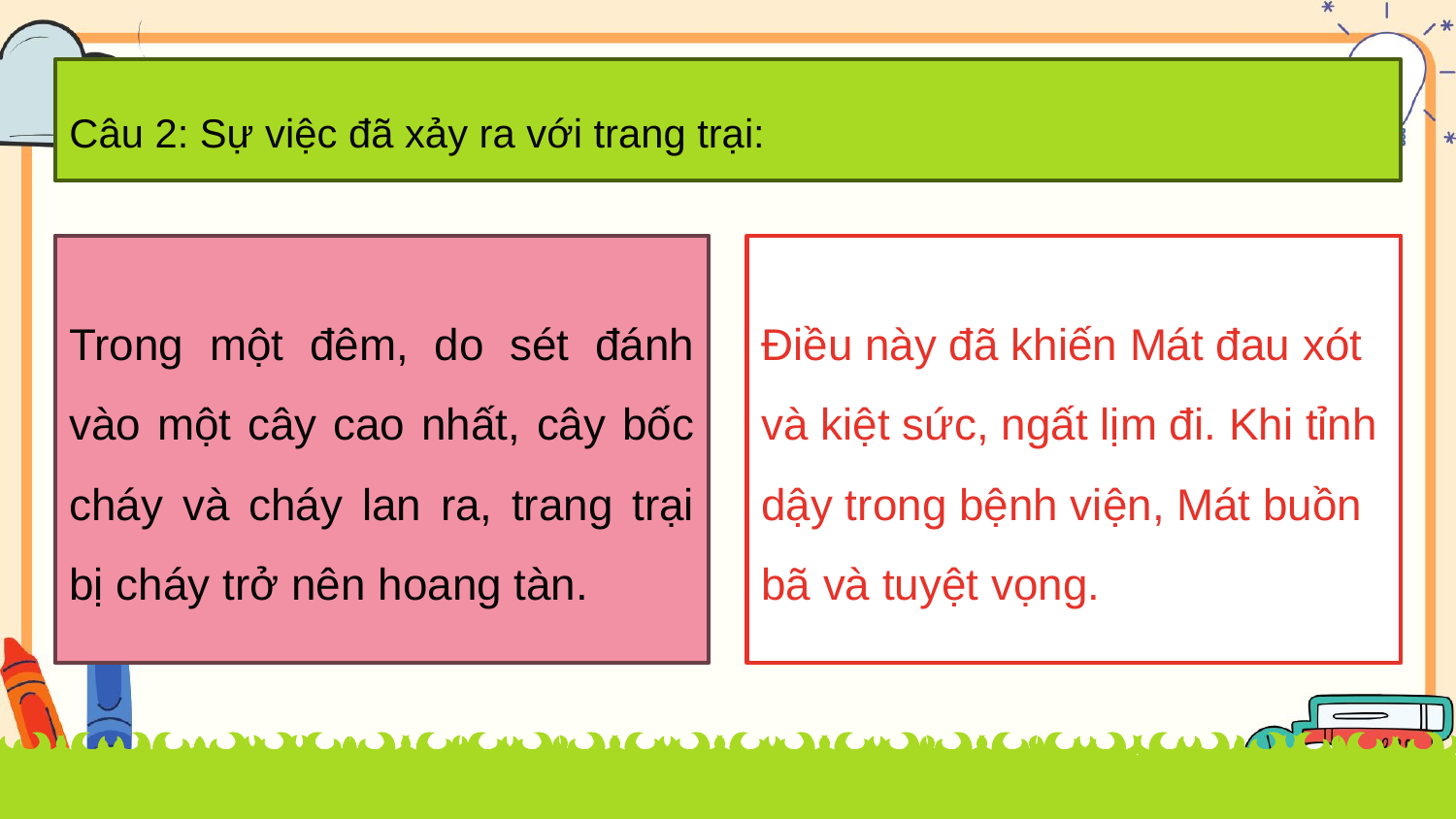

Câu 2: Sự việc đã xảy ra với trang trại:
Trong một đêm, do sét đánh vào một cây cao nhất, cây bốc cháy và cháy lan ra, trang trại bị cháy trở nên hoang tàn.
Điều này đã khiến Mát đau xót và kiệt sức, ngất lịm đi. Khi tỉnh dậy trong bệnh viện, Mát buồn bã và tuyệt vọng.